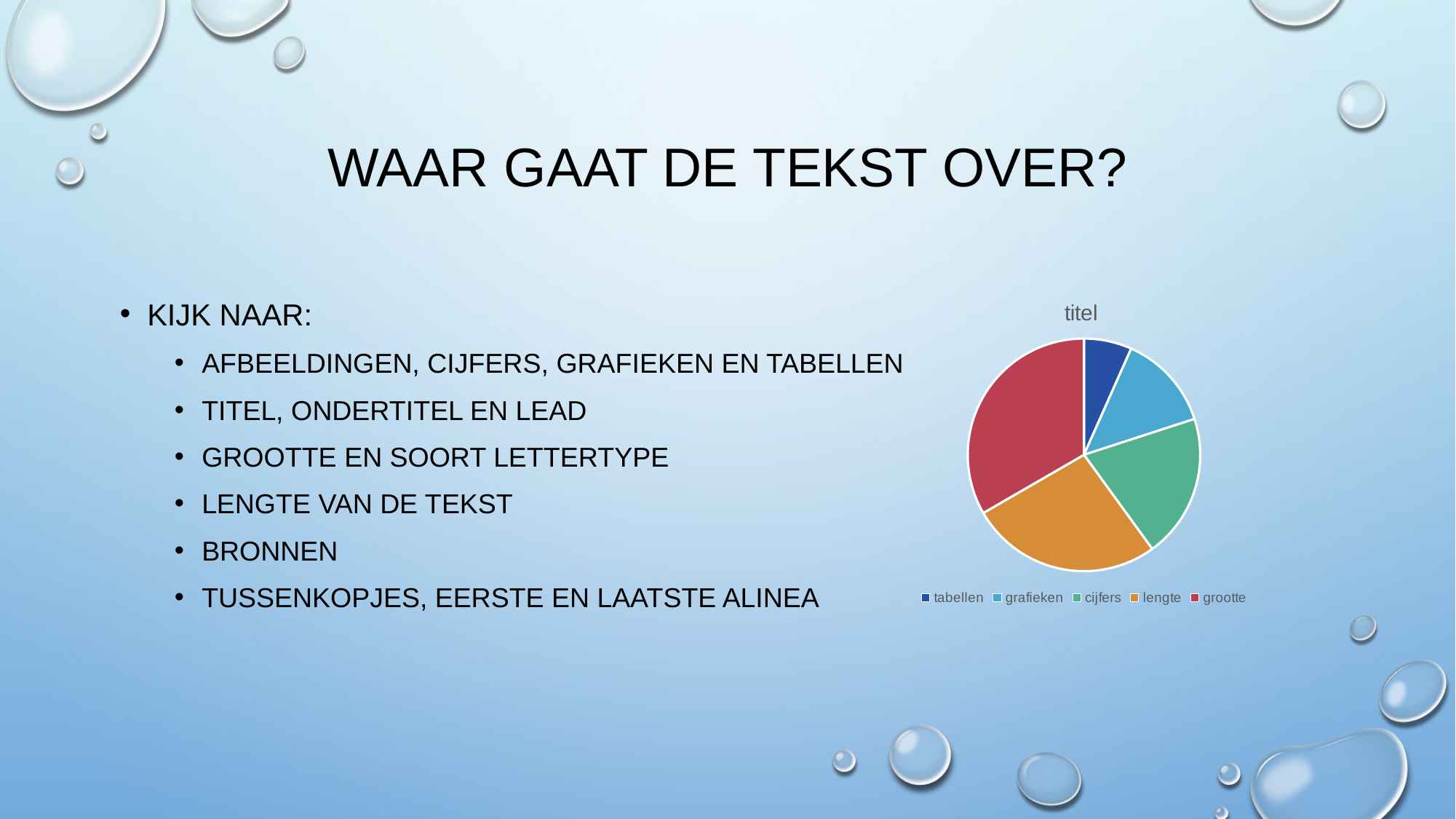

# Waar gaat de tekst over?
Kijk naar:
afbeeldingen, cijfers, grafieken en tabellen
titel, ondertitel en lead
grootte en soort lettertype
lengte van de tekst
bronnen
tussenkopjes, eerste en laatste alinea

[unsupported chart]